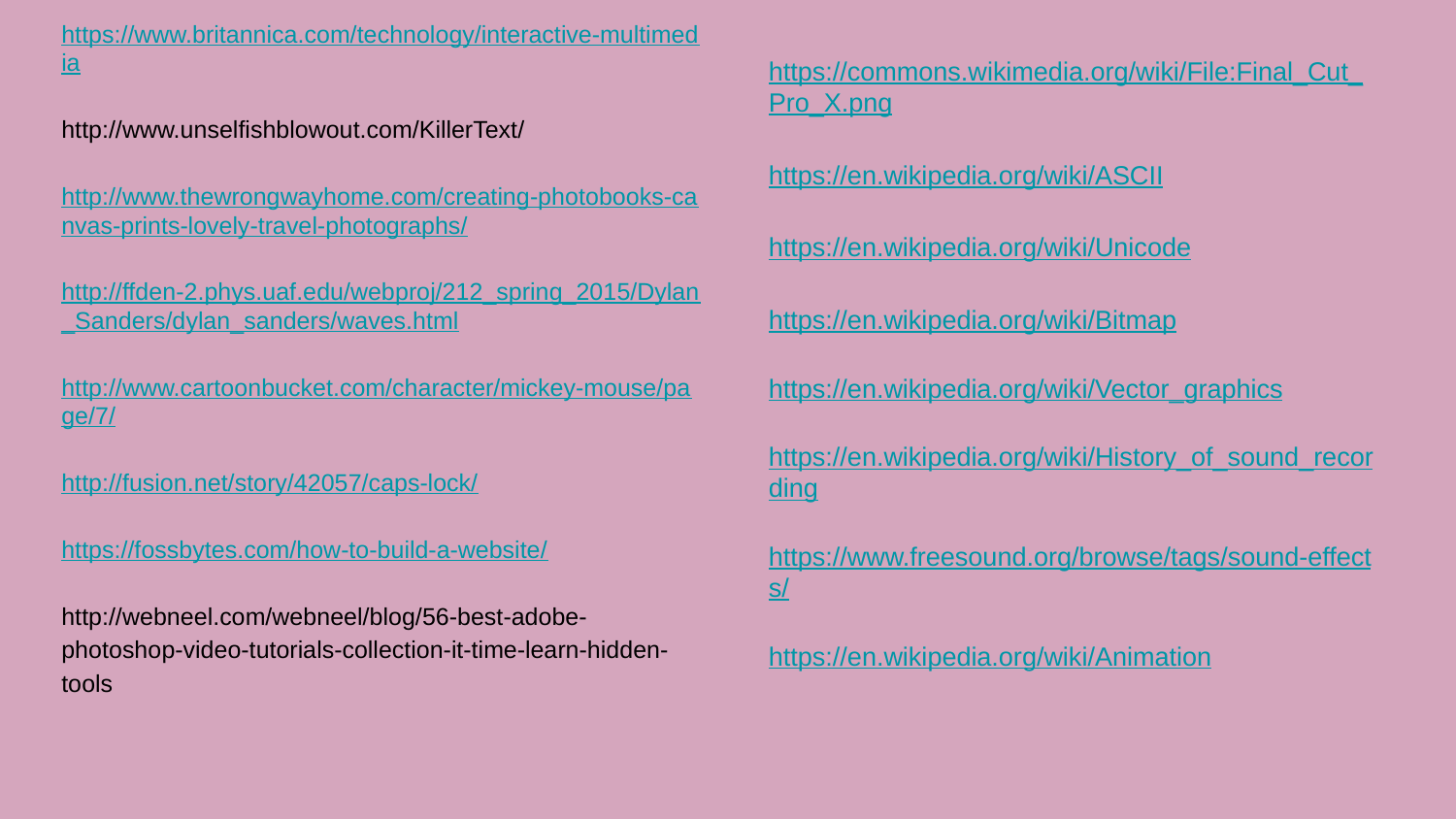

https://www.britannica.com/technology/interactive-multimedia

http://www.unselfishblowout.com/KillerText/

http://www.thewrongwayhome.com/creating-photobooks-canvas-prints-lovely-travel-photographs/

http://ffden-2.phys.uaf.edu/webproj/212_spring_2015/Dylan_Sanders/dylan_sanders/waves.html

http://www.cartoonbucket.com/character/mickey-mouse/page/7/

http://fusion.net/story/42057/caps-lock/

https://fossbytes.com/how-to-build-a-website/

http://webneel.com/webneel/blog/56-best-adobe-photoshop-video-tutorials-collection-it-time-learn-hidden-tools

https://commons.wikimedia.org/wiki/File:Final_Cut_Pro_X.png

https://en.wikipedia.org/wiki/ASCII

https://en.wikipedia.org/wiki/Unicode

https://en.wikipedia.org/wiki/Bitmap
https://en.wikipedia.org/wiki/Vector_graphics
https://en.wikipedia.org/wiki/History_of_sound_recording
https://www.freesound.org/browse/tags/sound-effects/
https://en.wikipedia.org/wiki/Animation